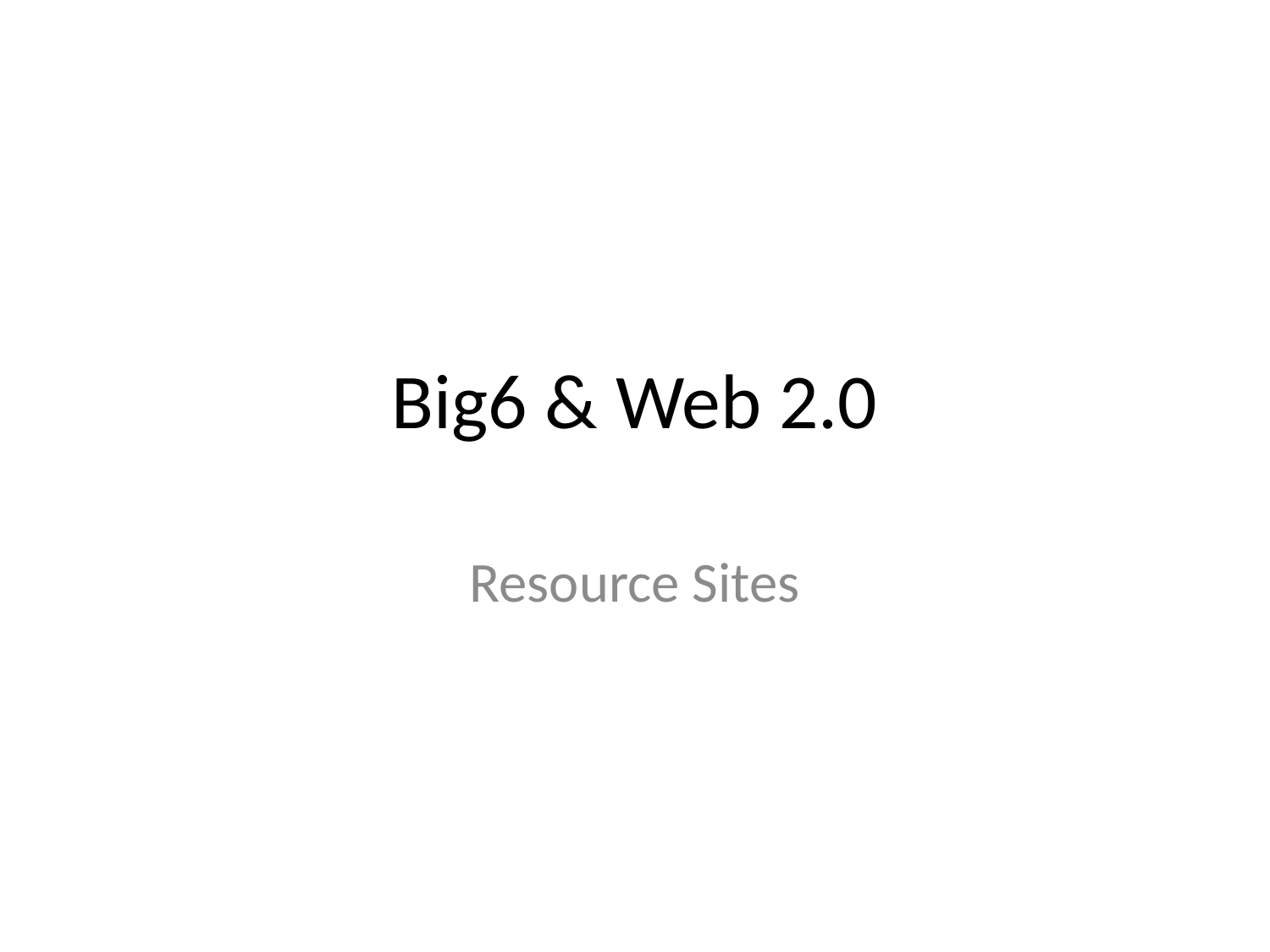

# Big6 & Web 2.0
Resource Sites